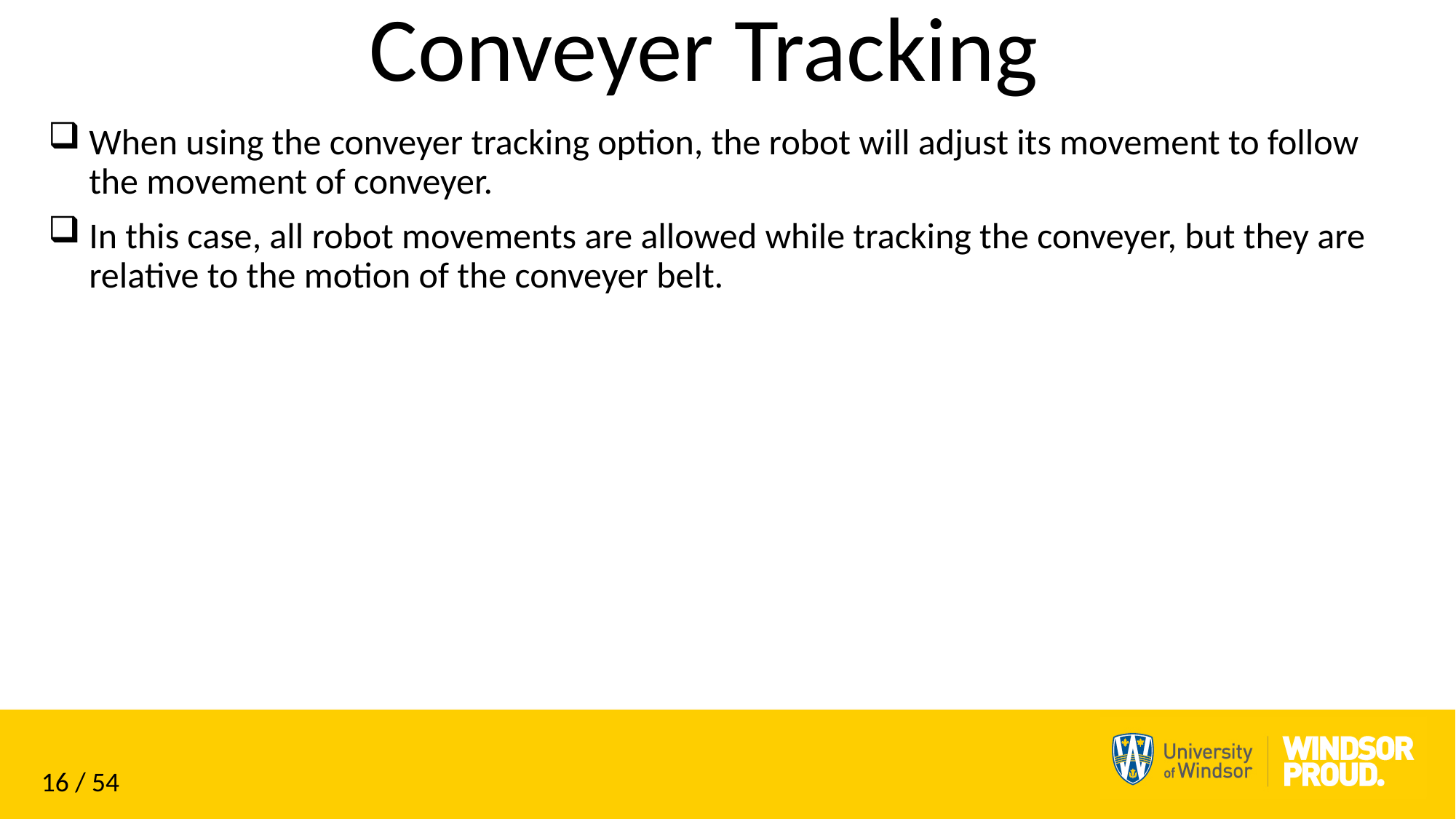

# Conveyer Tracking
When using the conveyer tracking option, the robot will adjust its movement to follow the movement of conveyer.
In this case, all robot movements are allowed while tracking the conveyer, but they are relative to the motion of the conveyer belt.

16